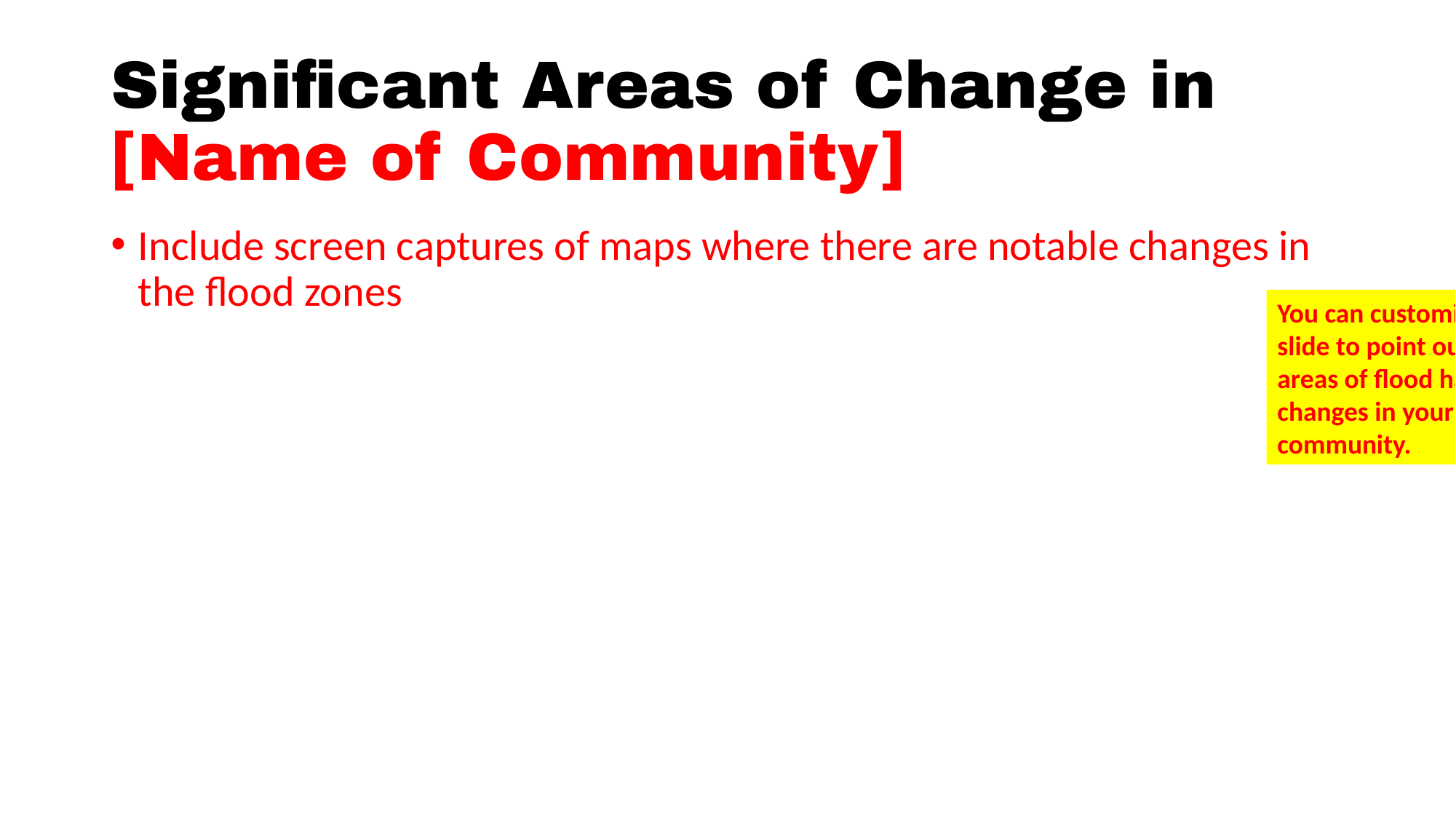

# Significant Areas of Change in [Name of Community]
Include screen captures of maps where there are notable changes in the flood zones
You can customize this slide to point out notable areas of flood hazard changes in your community.